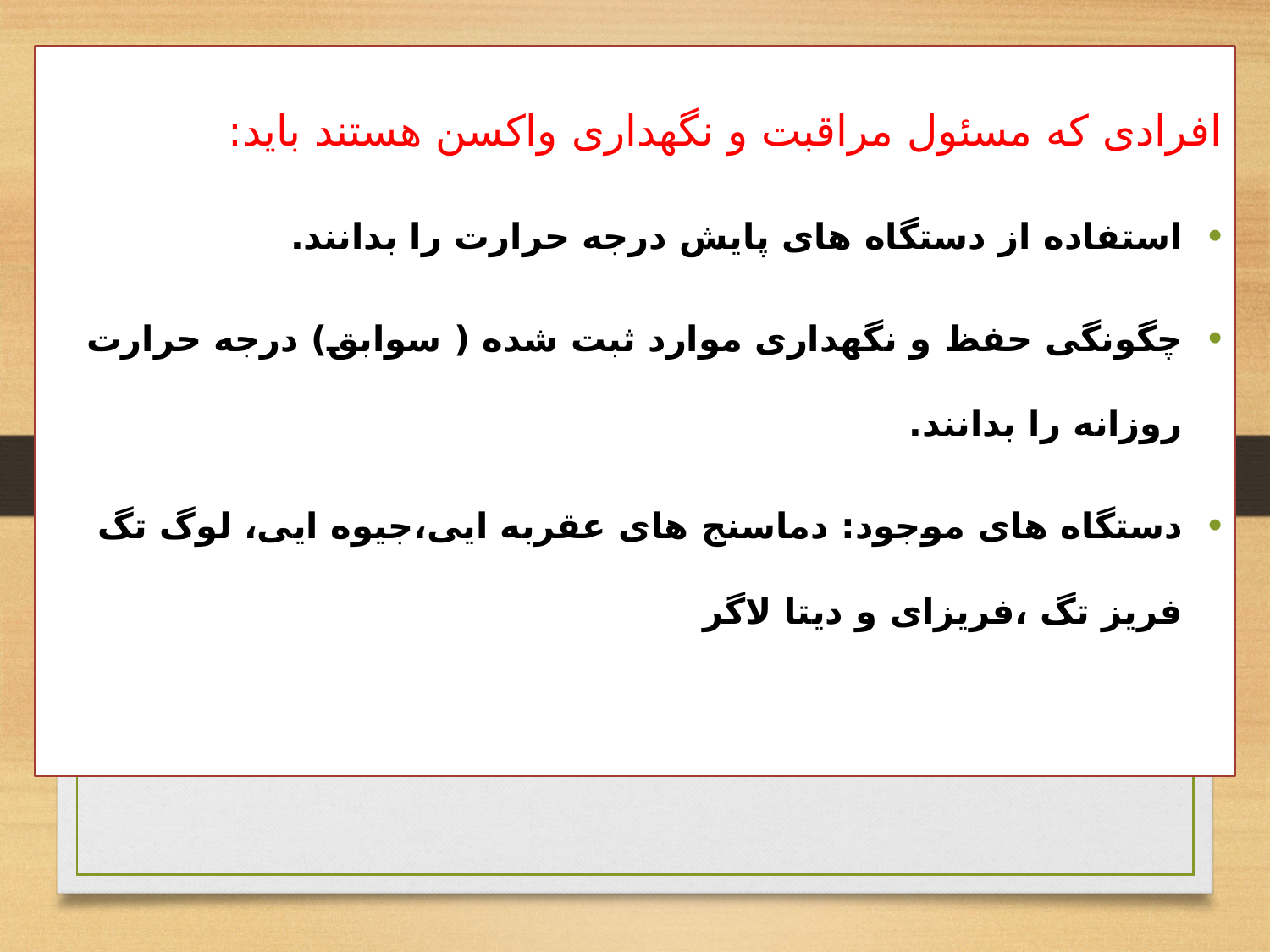

افرادی که مسئول مراقبت و نگهداری واکسن هستند باید:
استفاده از دستگاه های پایش درجه حرارت را بدانند.
چگونگی حفظ و نگهداری موارد ثبت شده ( سوابق) درجه حرارت روزانه را بدانند.
دستگاه های موجود: دماسنج های عقربه ایی،جیوه ایی، لوگ تگ فریز تگ ،فریزای و دیتا لاگر